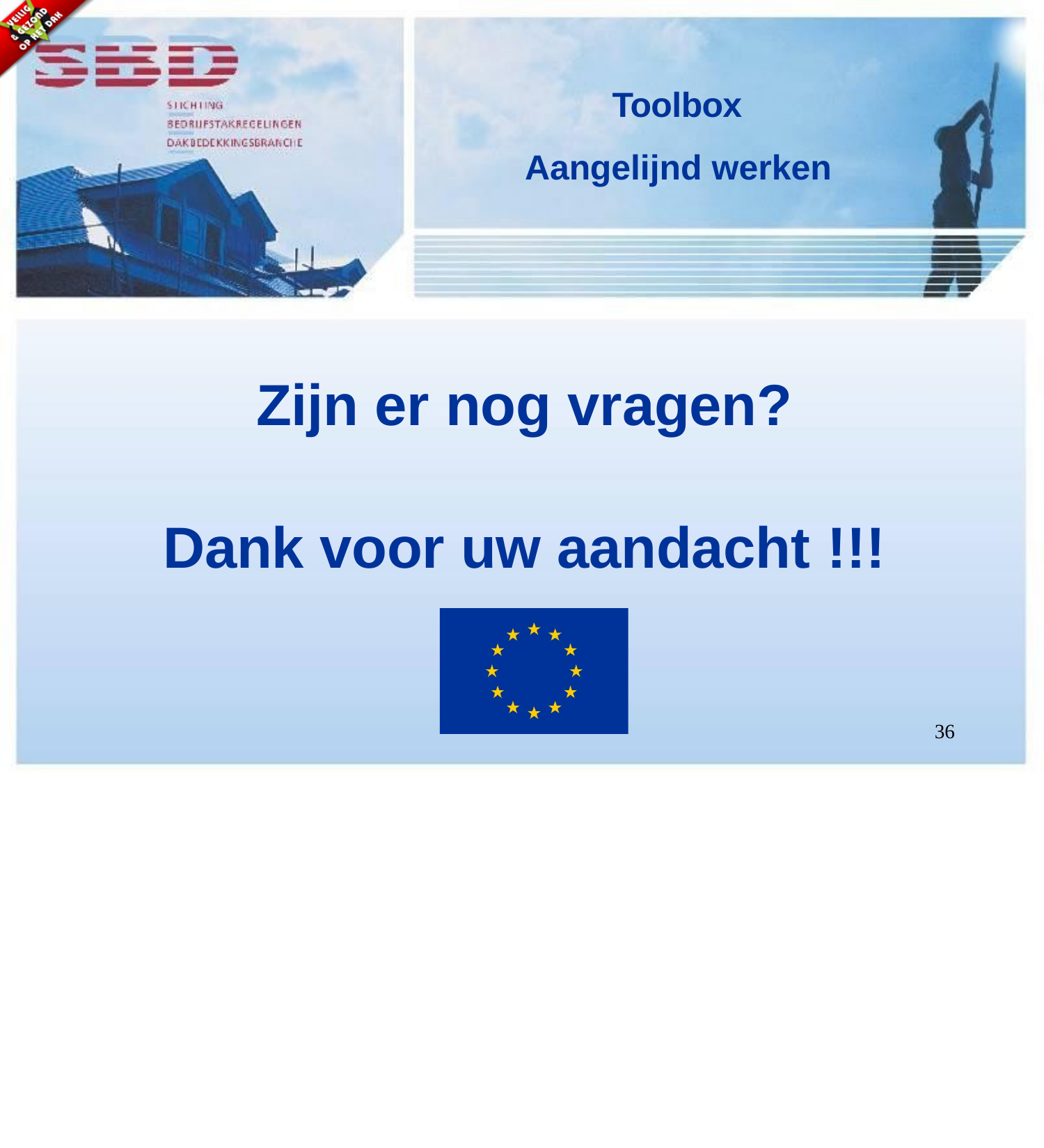

# Toolbox  Aangelijnd werken
Zijn er nog vragen?

Dank voor uw aandacht !!!

36